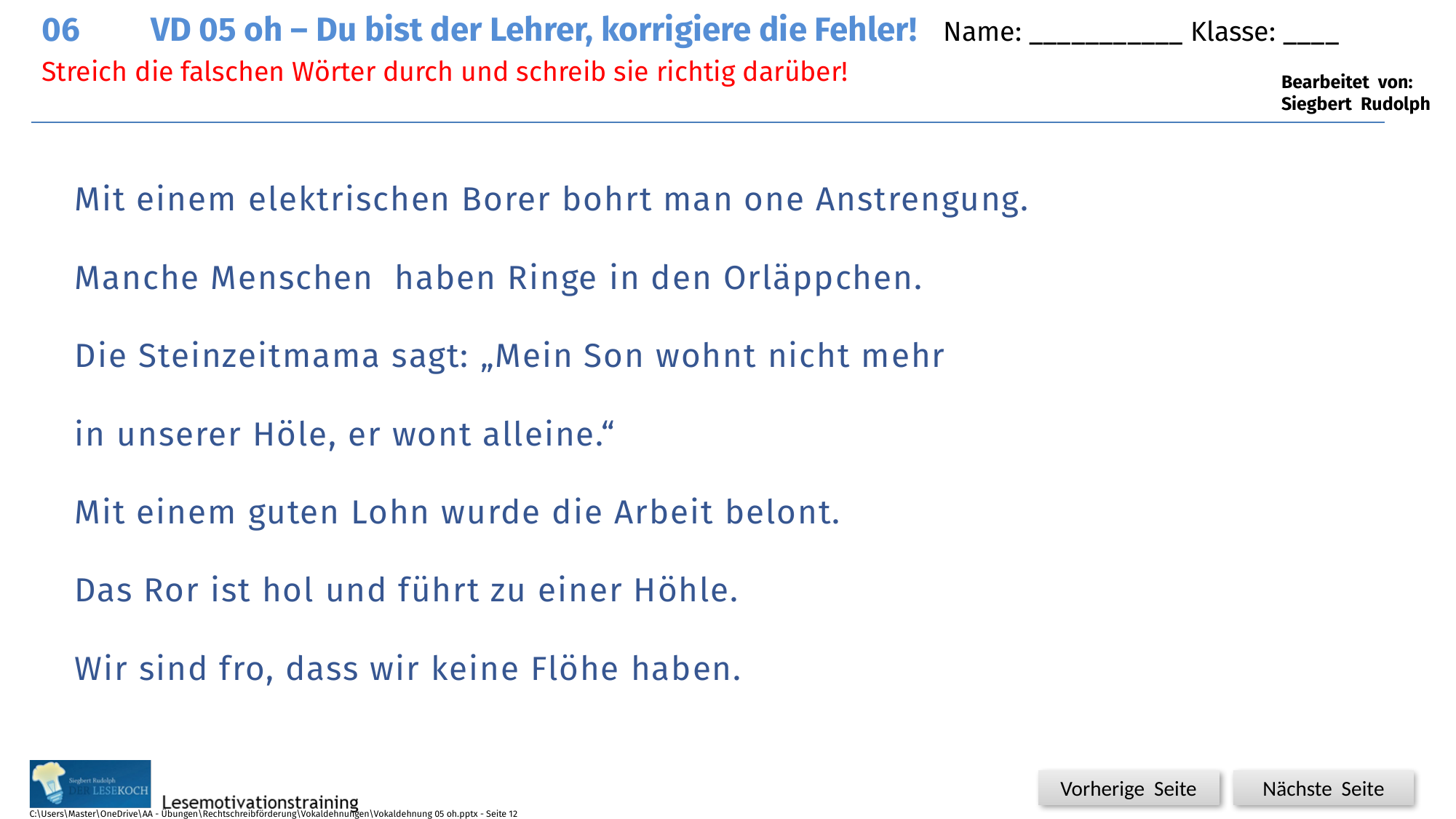

06	VD 05 oh – Du bist der Lehrer, korrigiere die Fehler!   Name: ___________ Klasse: ____
12
Streich die falschen Wörter durch und schreib sie richtig darüber!
Mit einem elektrischen Borer bohrt man one Anstrengung.
Manche Menschen  haben Ringe in den Orläppchen.
Die Steinzeitmama sagt: „Mein Son wohnt nicht mehr
in unserer Höle, er wont alleine.“
Mit einem guten Lohn wurde die Arbeit belont.
Das Ror ist hol und führt zu einer Höhle.
Wir sind fro, dass wir keine Flöhe haben.
C:\Users\Master\OneDrive\AA - Übungen\Rechtschreibförderung\Vokaldehnungen\Vokaldehnung 05 oh.pptx - Seite 12